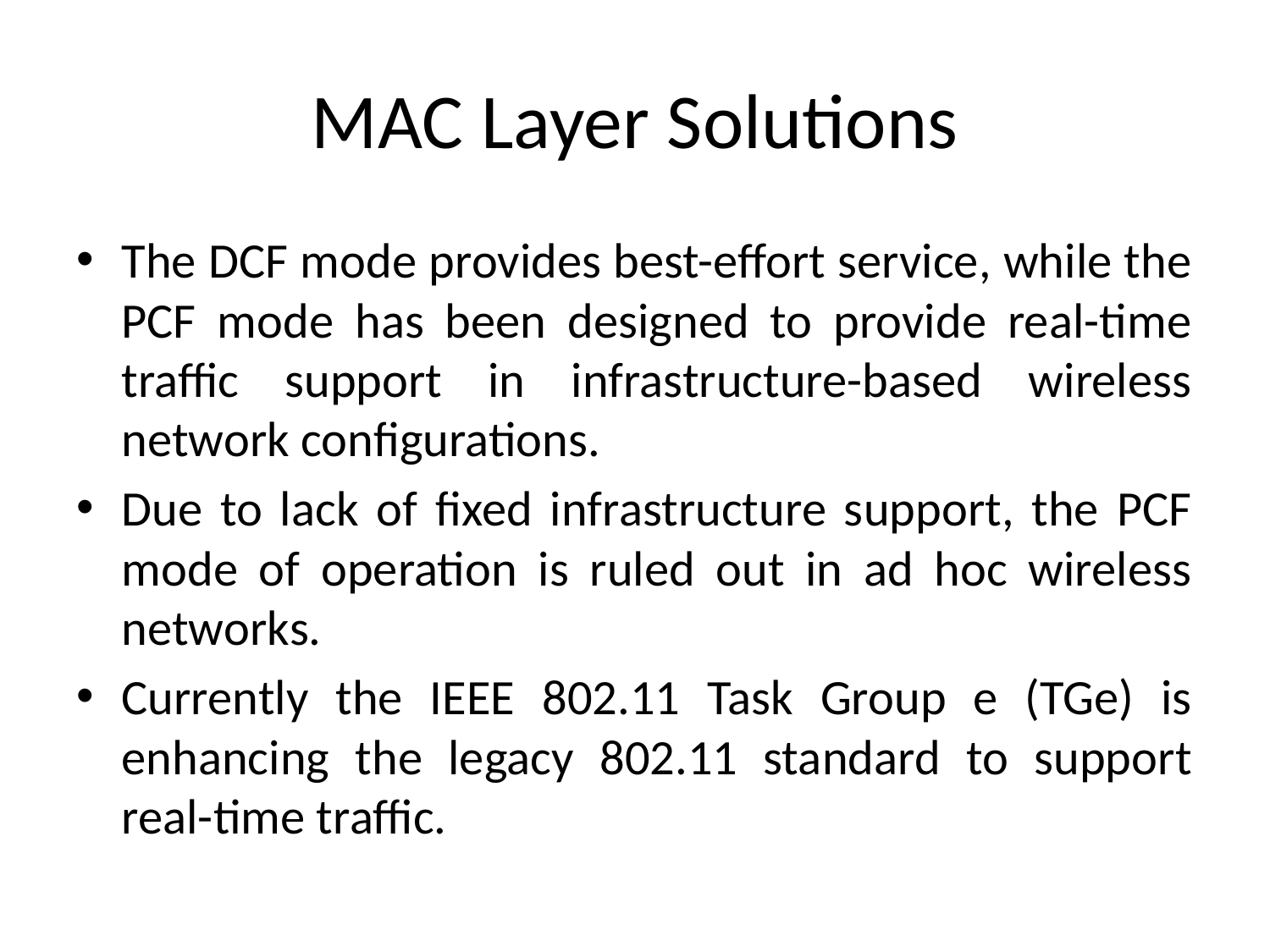

# MAC Layer Solutions
The DCF mode provides best-effort service, while the PCF mode has been designed to provide real-time traffic support in infrastructure-based wireless network configurations.
Due to lack of fixed infrastructure support, the PCF mode of operation is ruled out in ad hoc wireless networks.
Currently the IEEE 802.11 Task Group e (TGe) is enhancing the legacy 802.11 standard to support real-time traffic.